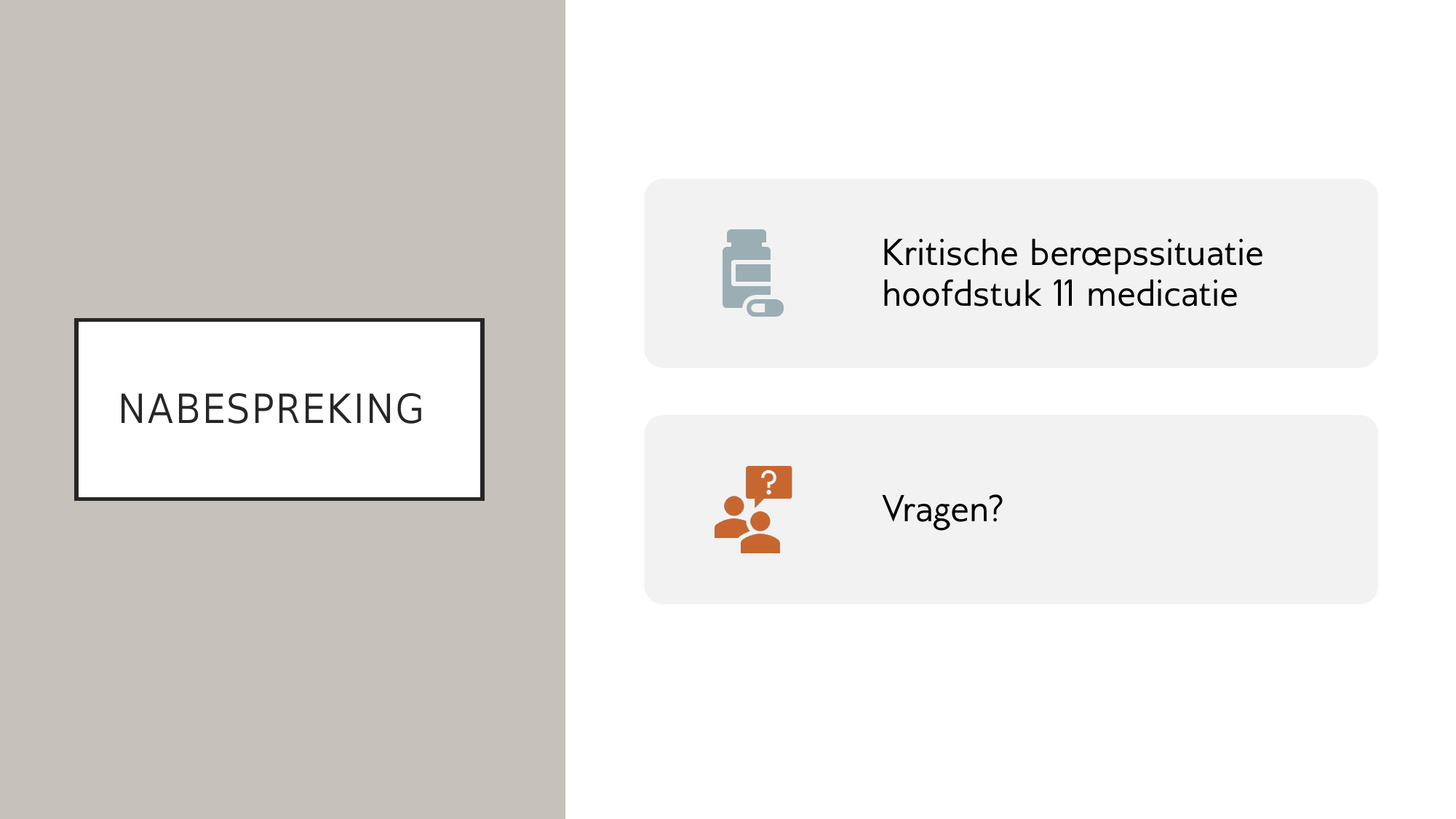

Kritische beroepssituatie hoofdstuk 11 medicatie
Vragen?
# Nabespreking